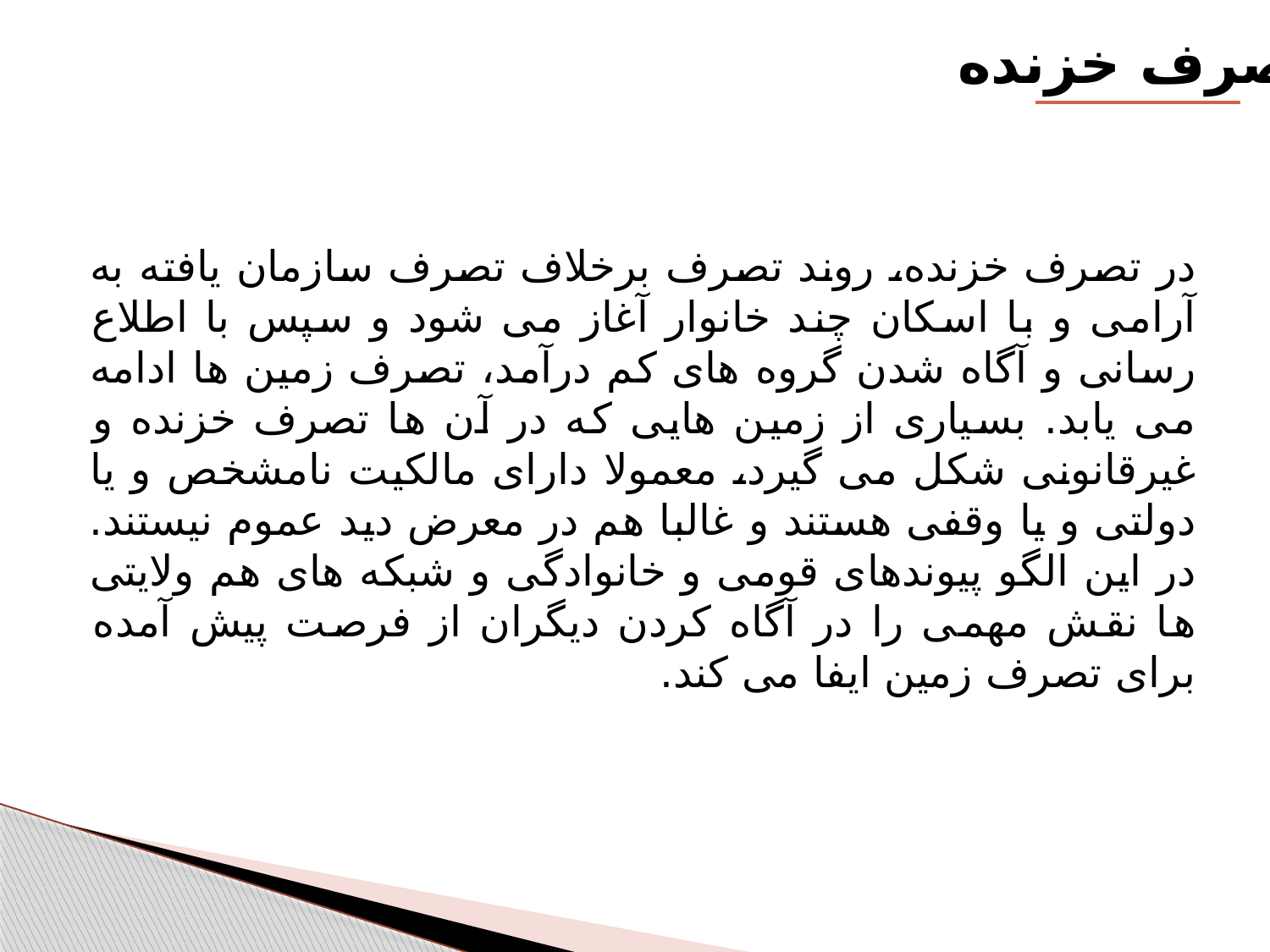

تصرف خزنده
	در تصرف خزنده، روند تصرف برخلاف تصرف سازمان یافته به آرامی و با اسکان چند خانوار آغاز می شود و سپس با اطلاع رسانی و آگاه شدن گروه های کم درآمد، تصرف زمین ها ادامه می یابد. بسیاری از زمین هایی که در آن ها تصرف خزنده و غیرقانونی شکل می گیرد، معمولا دارای مالکیت نامشخص و یا دولتی و یا وقفی هستند و غالبا هم در معرض دید عموم نیستند. در این الگو پیوندهای قومی و خانوادگی و شبکه های هم ولایتی ها نقش مهمی را در آگاه کردن دیگران از فرصت پیش آمده برای تصرف زمین ایفا می کند.